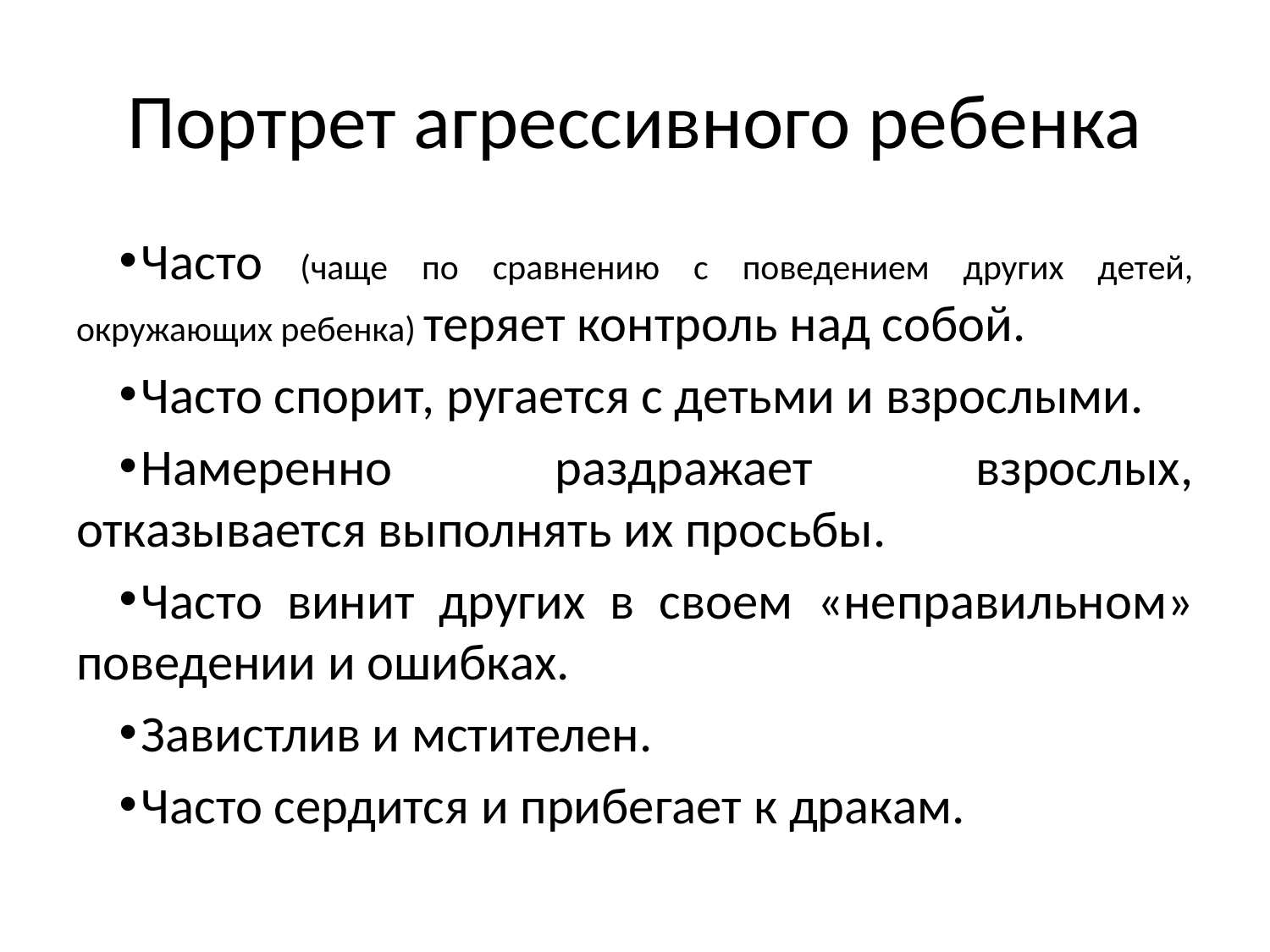

# Портрет агрессивного ребенка
Часто (чаще по сравнению с поведением других детей, окружающих ребенка) теряет контроль над собой.
Часто спорит, ругается с детьми и взрослыми.
Намеренно раздражает взрослых, отказывается выполнять их просьбы.
Часто винит других в своем «неправильном» поведении и ошибках.
Завистлив и мстителен.
Часто сердится и прибегает к дракам.